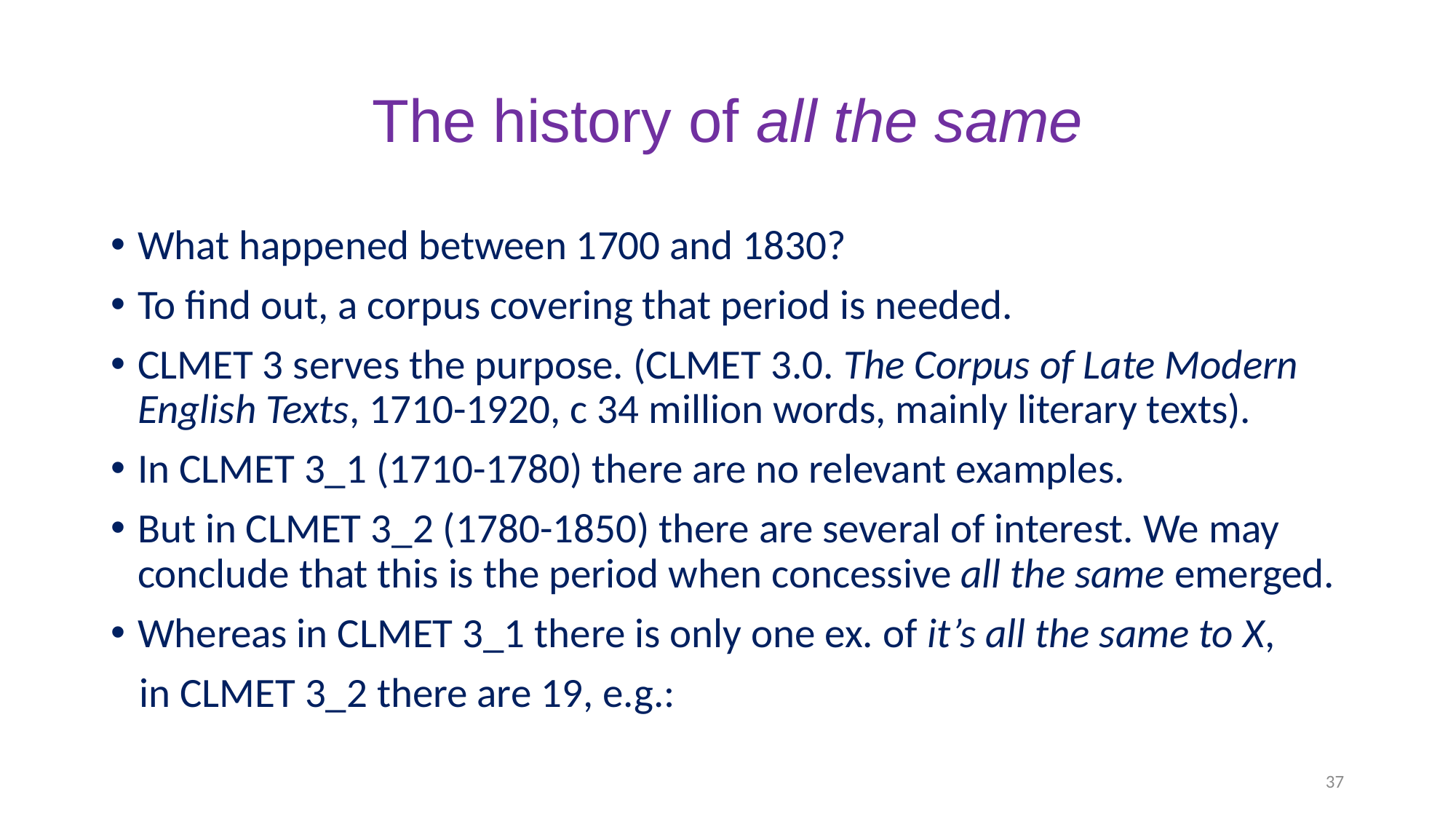

# The history of all the same
What happened between 1700 and 1830?
To find out, a corpus covering that period is needed.
CLMET 3 serves the purpose. (CLMET 3.0. The Corpus of Late Modern English Texts, 1710-1920, c 34 million words, mainly literary texts).
In CLMET 3_1 (1710-1780) there are no relevant examples.
But in CLMET 3_2 (1780-1850) there are several of interest. We may conclude that this is the period when concessive all the same emerged.
Whereas in CLMET 3_1 there is only one ex. of it’s all the same to X,
   in CLMET 3_2 there are 19, e.g.:

37